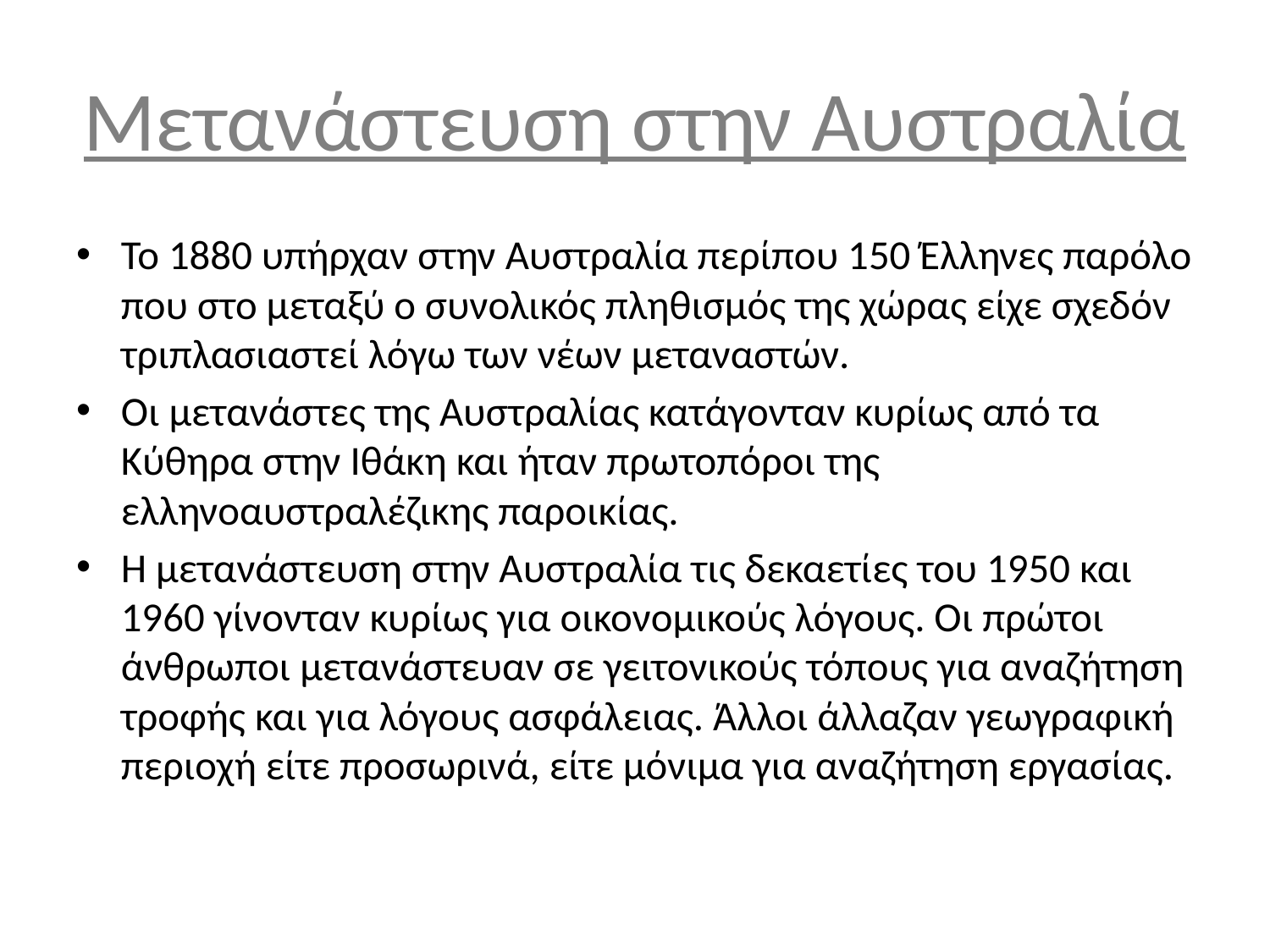

# Μετανάστευση στην Αυστραλία
Το 1880 υπήρχαν στην Αυστραλία περίπου 150 Έλληνες παρόλο που στο μεταξύ ο συνολικός πληθισμός της χώρας είχε σχεδόν τριπλασιαστεί λόγω των νέων μεταναστών.
Οι μετανάστες της Αυστραλίας κατάγονταν κυρίως από τα Κύθηρα στην Ιθάκη και ήταν πρωτοπόροι της ελληνοαυστραλέζικης παροικίας.
Η μετανάστευση στην Αυστραλία τις δεκαετίες του 1950 και 1960 γίνονταν κυρίως για οικονομικούς λόγους. Οι πρώτοι άνθρωποι μετανάστευαν σε γειτονικούς τόπους για αναζήτηση τροφής και για λόγους ασφάλειας. Άλλοι άλλαζαν γεωγραφική περιοχή είτε προσωρινά, είτε μόνιμα για αναζήτηση εργασίας.